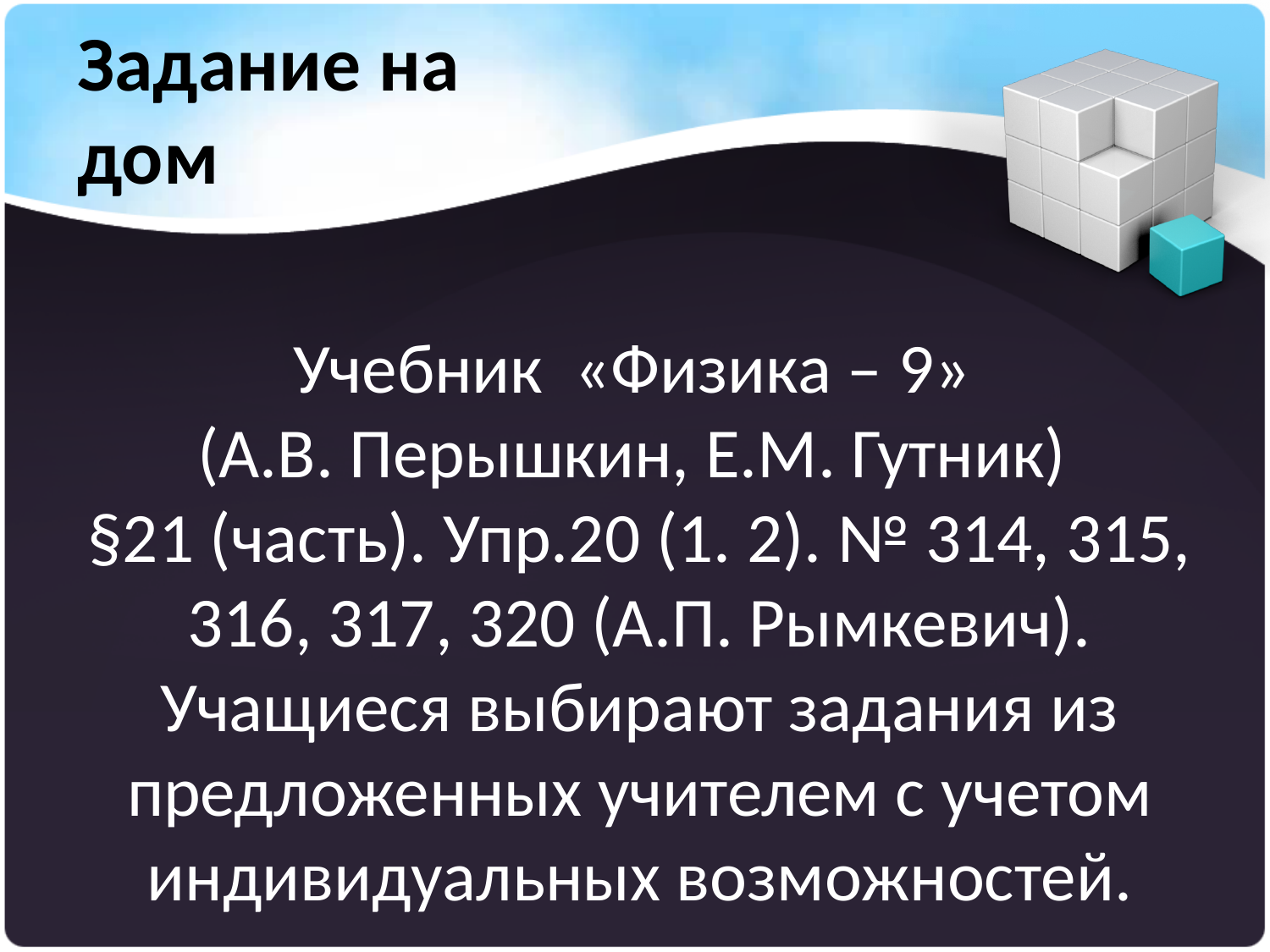

Задание на дом
Учебник  «Физика – 9»
(А.В. Перышкин, Е.М. Гутник)
§21 (часть). Упр.20 (1. 2). № 314, 315, 316, 317, 320 (А.П. Рымкевич). Учащиеся выбирают задания из предложенных учителем с учетом индивидуальных возможностей.